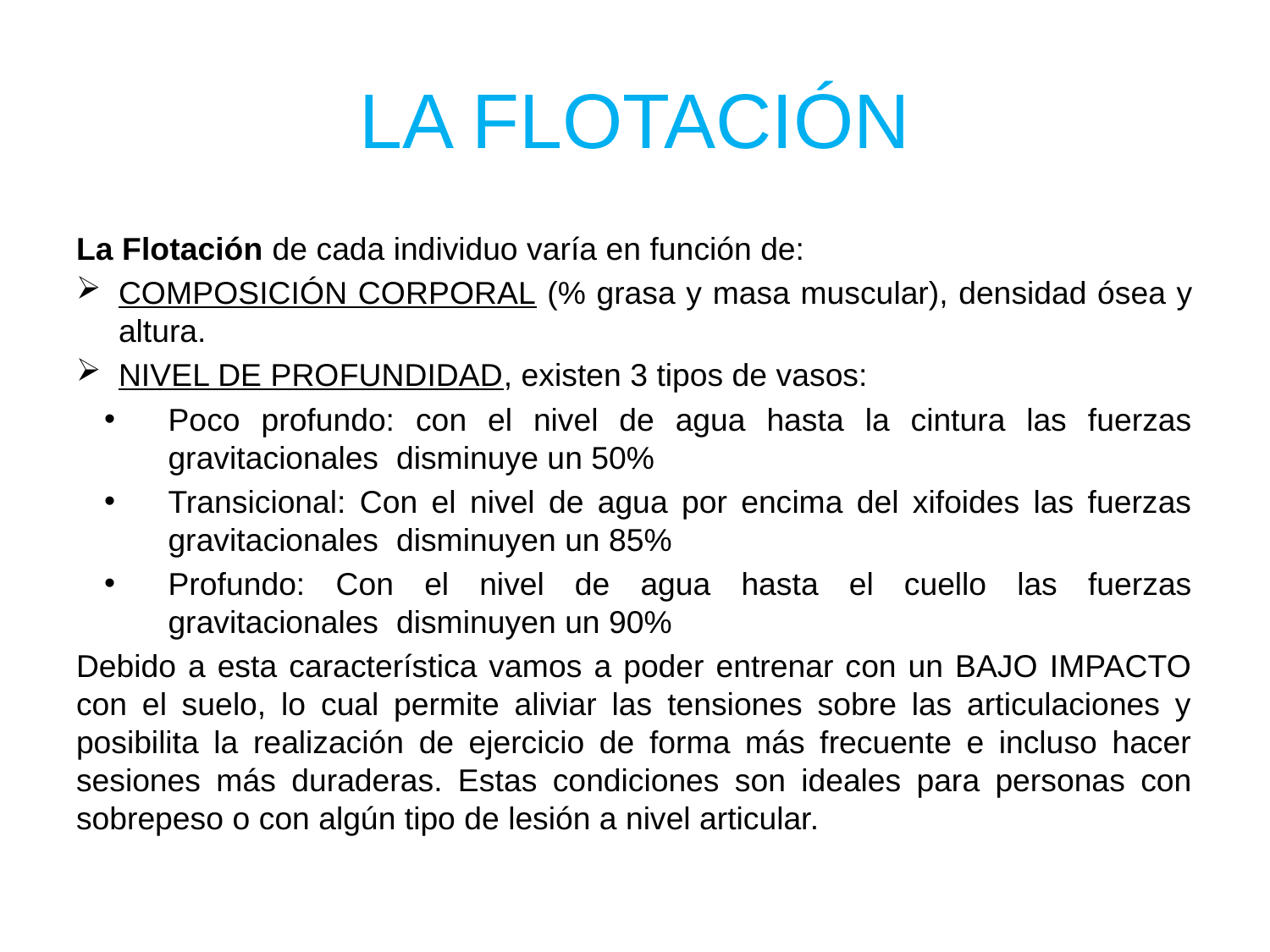

# LA FLOTACIÓN
La Flotación de cada individuo varía en función de:
COMPOSICIÓN CORPORAL (% grasa y masa muscular), densidad ósea y altura.
NIVEL DE PROFUNDIDAD, existen 3 tipos de vasos:
Poco profundo: con el nivel de agua hasta la cintura las fuerzas gravitacionales  disminuye un 50%
Transicional: Con el nivel de agua por encima del xifoides las fuerzas gravitacionales  disminuyen un 85%
Profundo: Con el nivel de agua hasta el cuello las fuerzas gravitacionales  disminuyen un 90%
Debido a esta característica vamos a poder entrenar con un BAJO IMPACTO con el suelo, lo cual permite aliviar las tensiones sobre las articulaciones y posibilita la realización de ejercicio de forma más frecuente e incluso hacer sesiones más duraderas. Estas condiciones son ideales para personas con sobrepeso o con algún tipo de lesión a nivel articular.